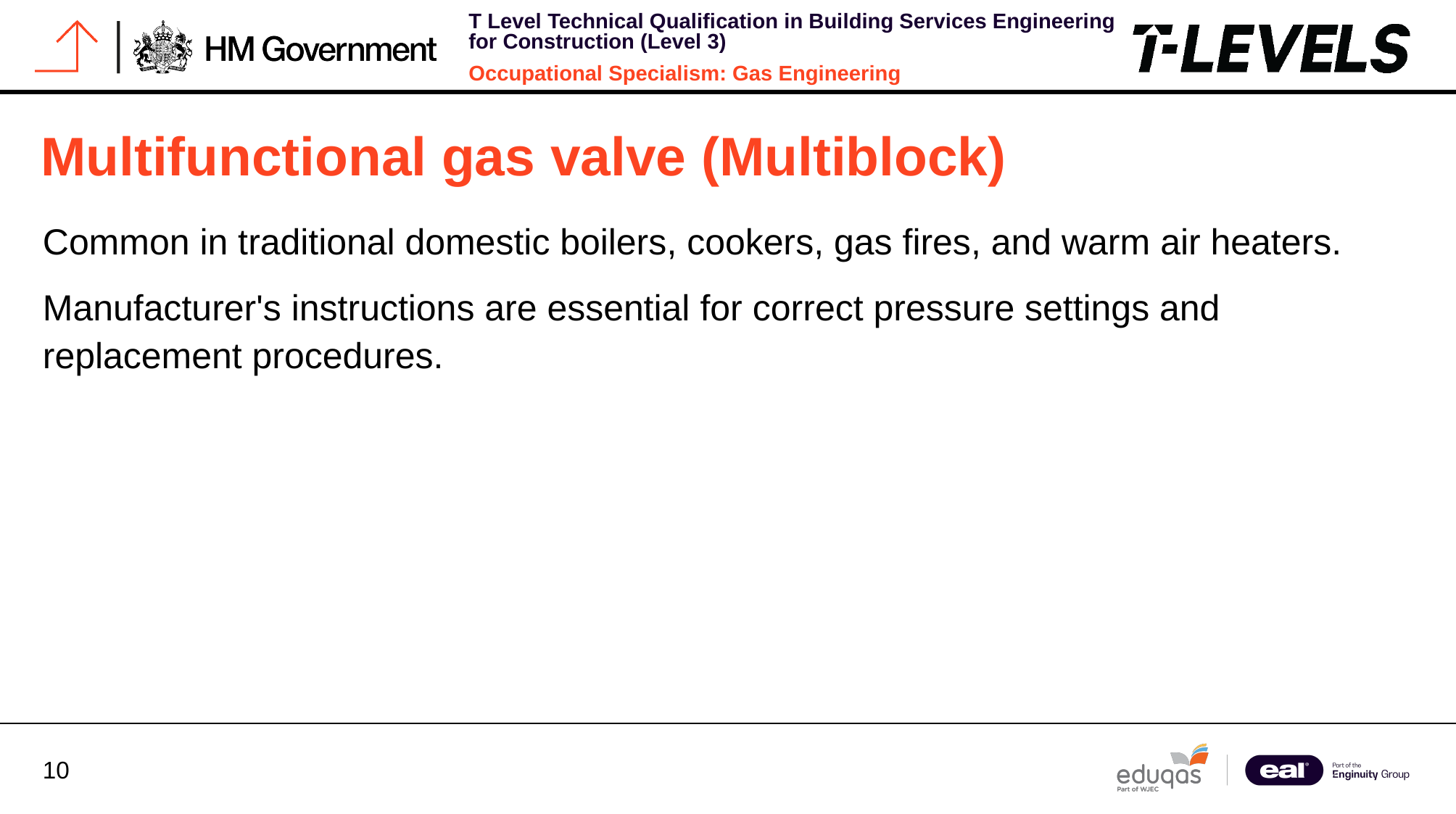

# Multifunctional gas valve (Multiblock)
Common in traditional domestic boilers, cookers, gas fires, and warm air heaters.
Manufacturer's instructions are essential for correct pressure settings and replacement procedures.